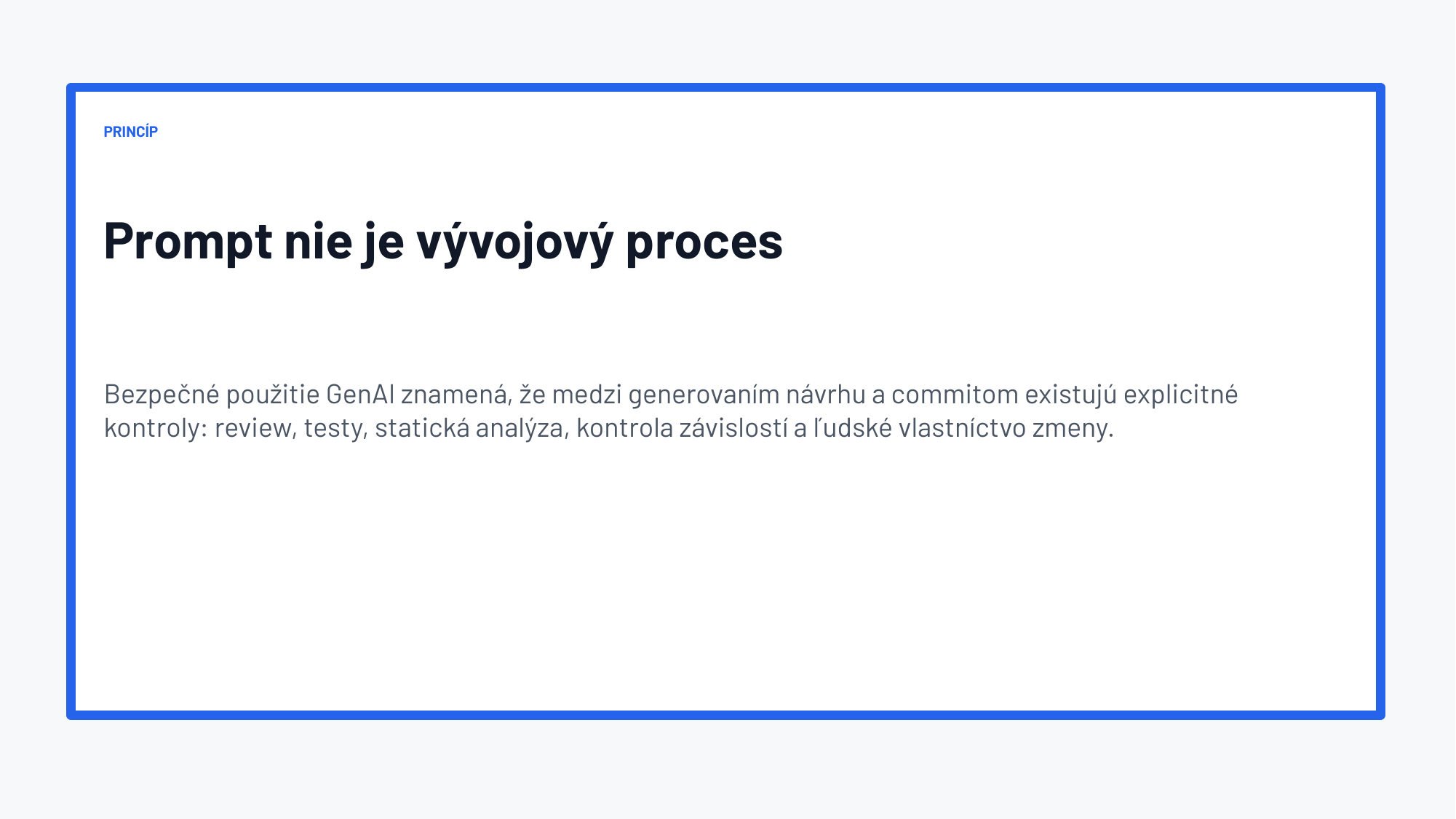

PRINCÍP
Prompt nie je vývojový proces
Bezpečné použitie GenAI znamená, že medzi generovaním návrhu a commitom existujú explicitné kontroly: review, testy, statická analýza, kontrola závislostí a ľudské vlastníctvo zmeny.